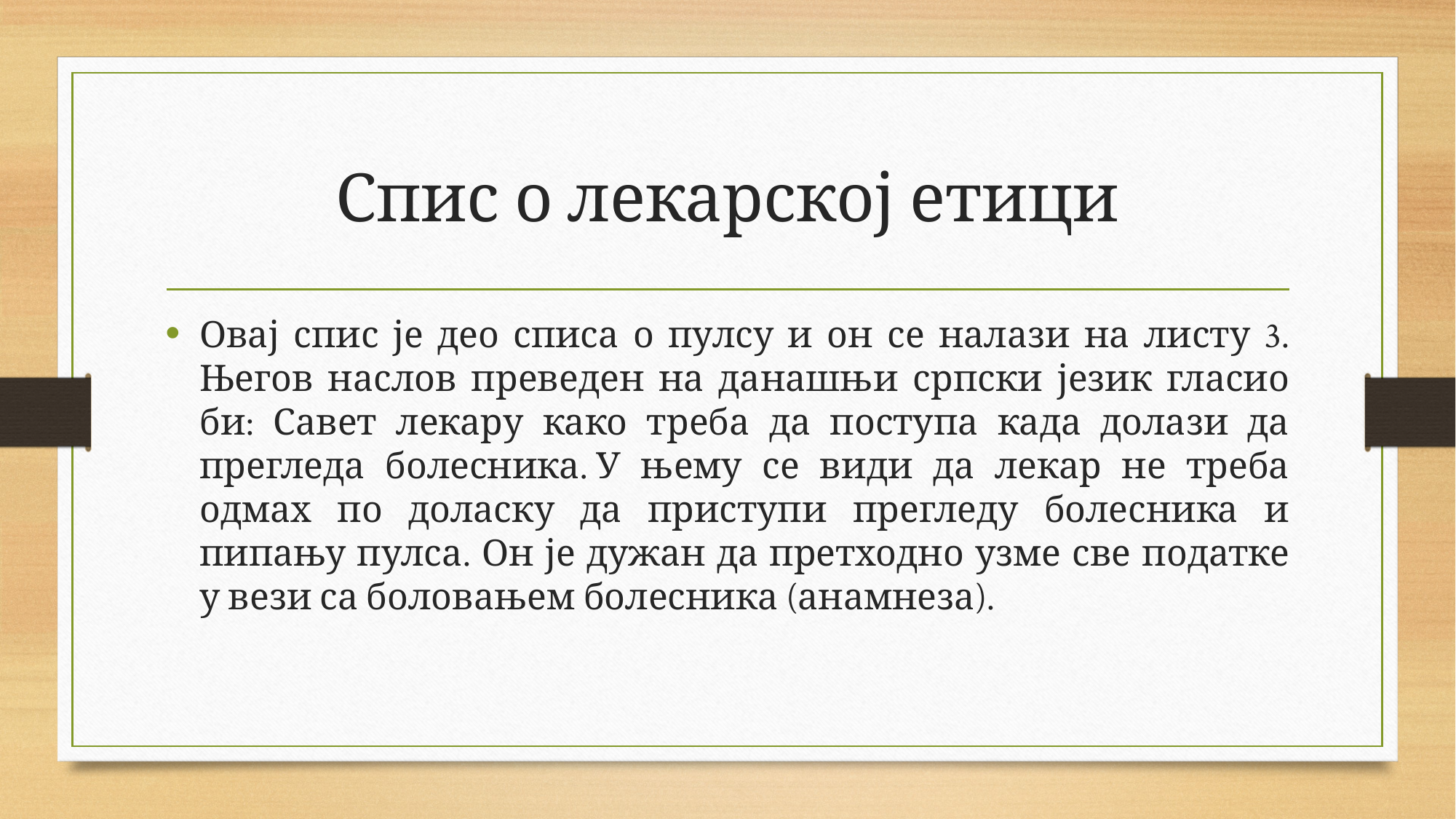

# Спис о лекарској етици
Овај спис је део списа о пулсу и он се налази на листу 3. Његов наслов преведен на данашњи српски језик гласио би: Савет лекару како треба да поступа када долази да прегледа болесника. У њему се види да лекар не треба одмах по доласку да приступи прегледу болесника и пипању пулса. Он је дужан да претходно узме све податке у вези са боловањем болесника (анамнеза).